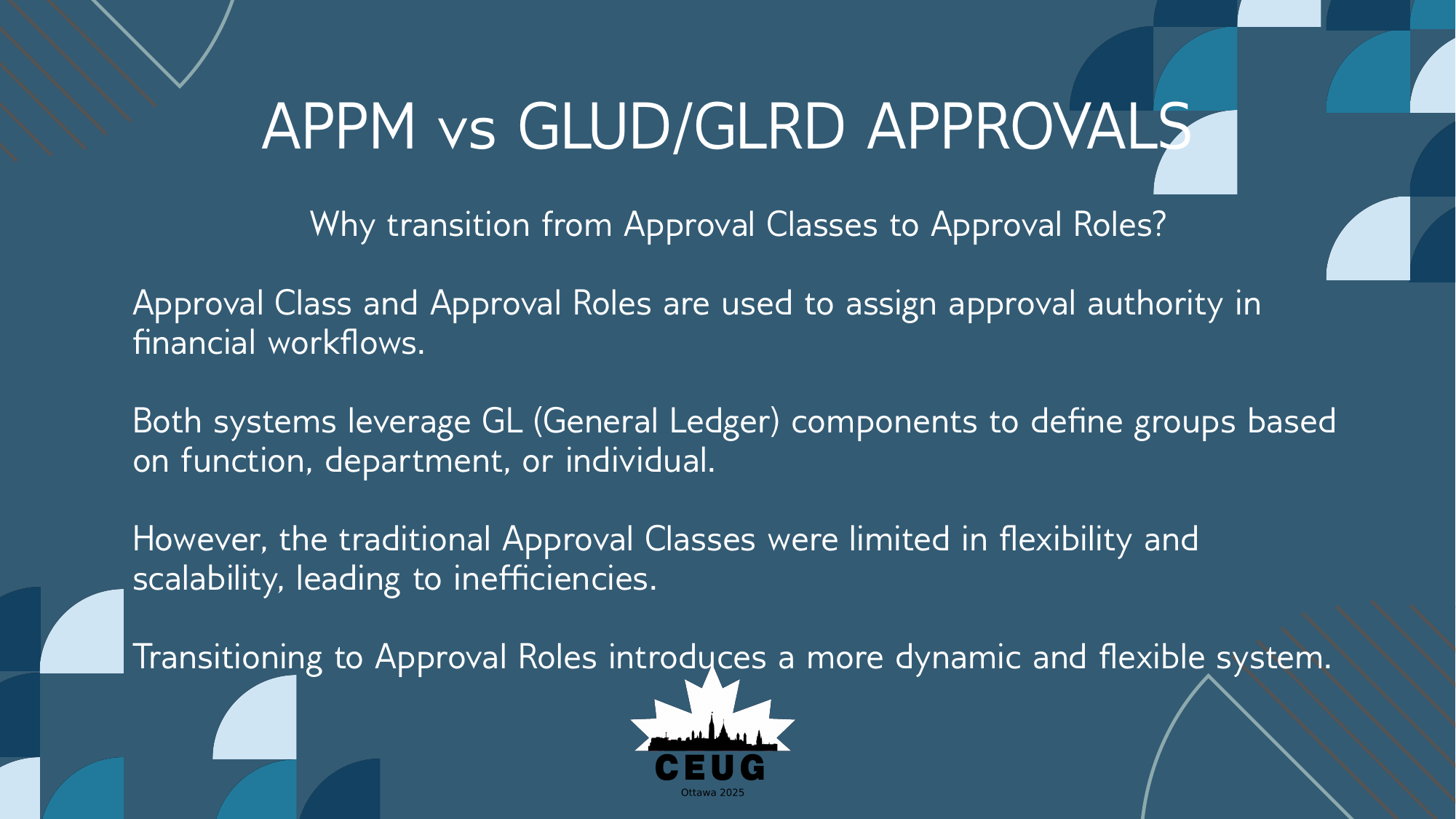

# APPM vs GLUD/GLRD APPROVALS
Why transition from Approval Classes to Approval Roles?

Approval Class and Approval Roles are used to assign approval authority in financial workflows.

Both systems leverage GL (General Ledger) components to define groups based on function, department, or individual.

However, the traditional Approval Classes were limited in flexibility and scalability, leading to inefficiencies.

Transitioning to Approval Roles introduces a more dynamic and flexible system.